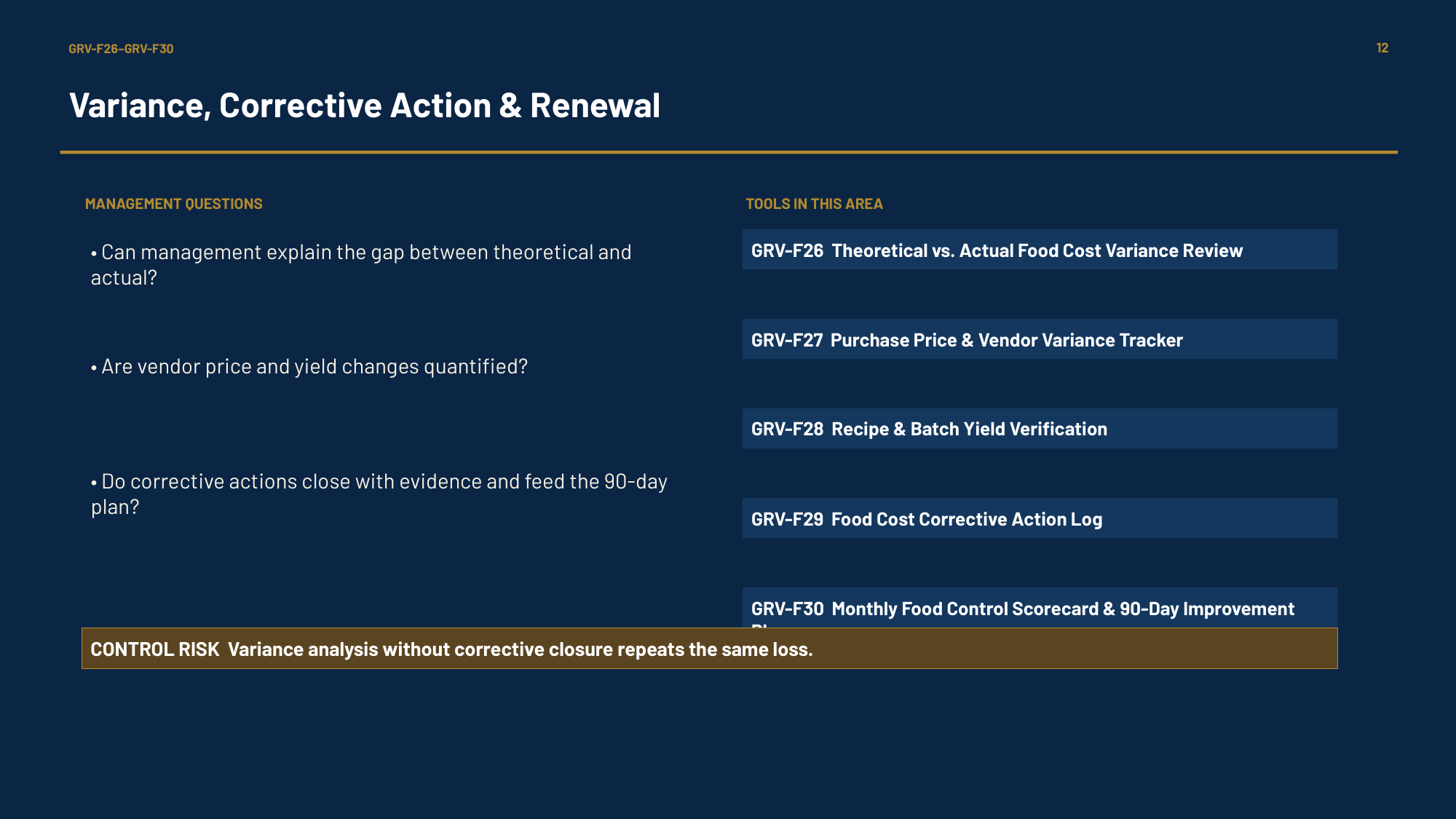

12
GRV-F26–GRV-F30
Variance, Corrective Action & Renewal

MANAGEMENT QUESTIONS
TOOLS IN THIS AREA
• Can management explain the gap between theoretical and actual?
GRV-F26  Theoretical vs. Actual Food Cost Variance Review
GRV-F27  Purchase Price & Vendor Variance Tracker
• Are vendor price and yield changes quantified?
GRV-F28  Recipe & Batch Yield Verification
• Do corrective actions close with evidence and feed the 90-day plan?
GRV-F29  Food Cost Corrective Action Log
GRV-F30  Monthly Food Control Scorecard & 90-Day Improvement Plan
CONTROL RISK  Variance analysis without corrective closure repeats the same loss.